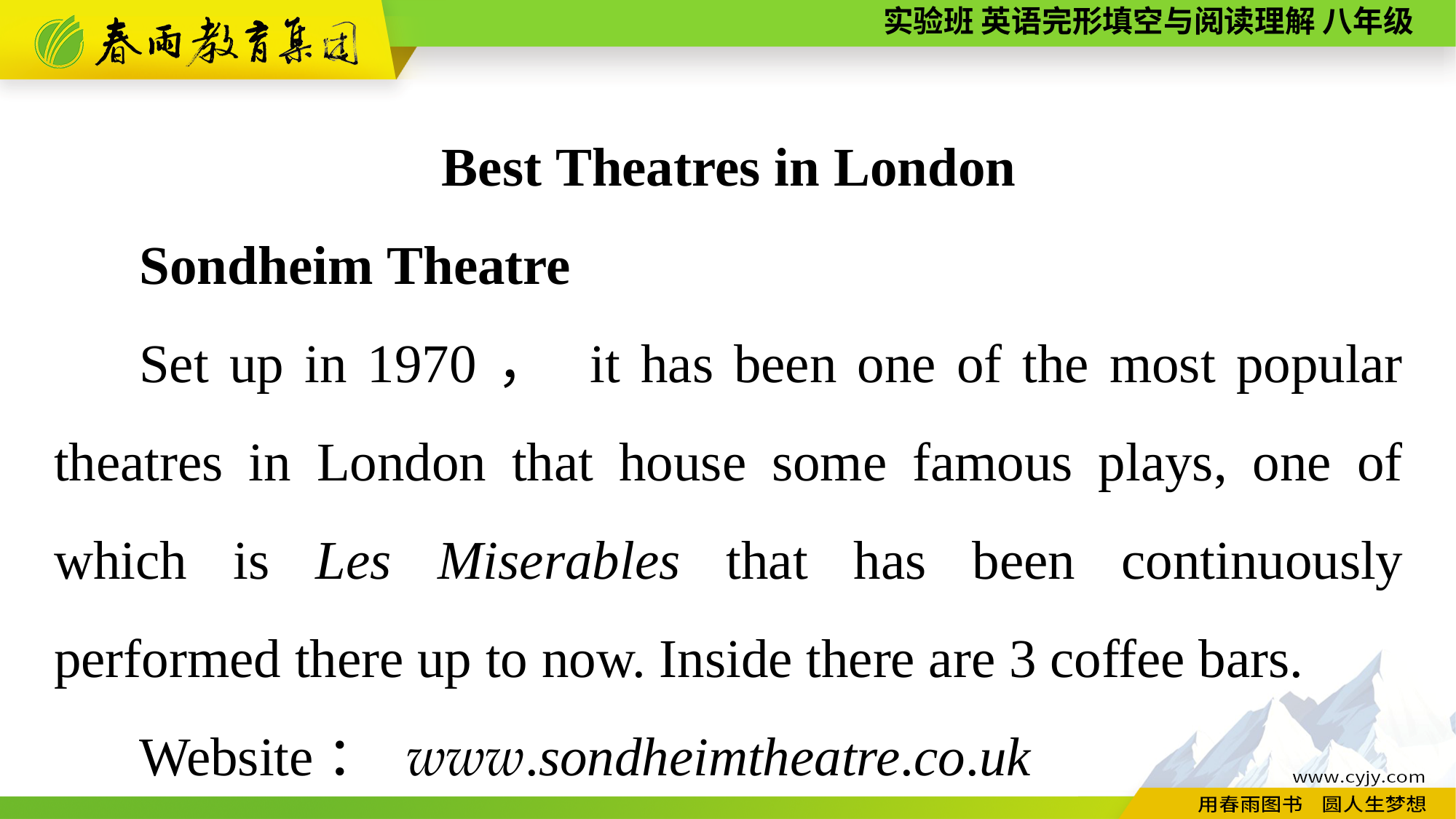

Best Theatres in London
Sondheim Theatre
Set up in 1970， it has been one of the most popular theatres in London that house some famous plays, one of which is Les Miserables that has been continuously performed there up to now. Inside there are 3 coffee bars.
Website： www.sondheimtheatre.co.uk